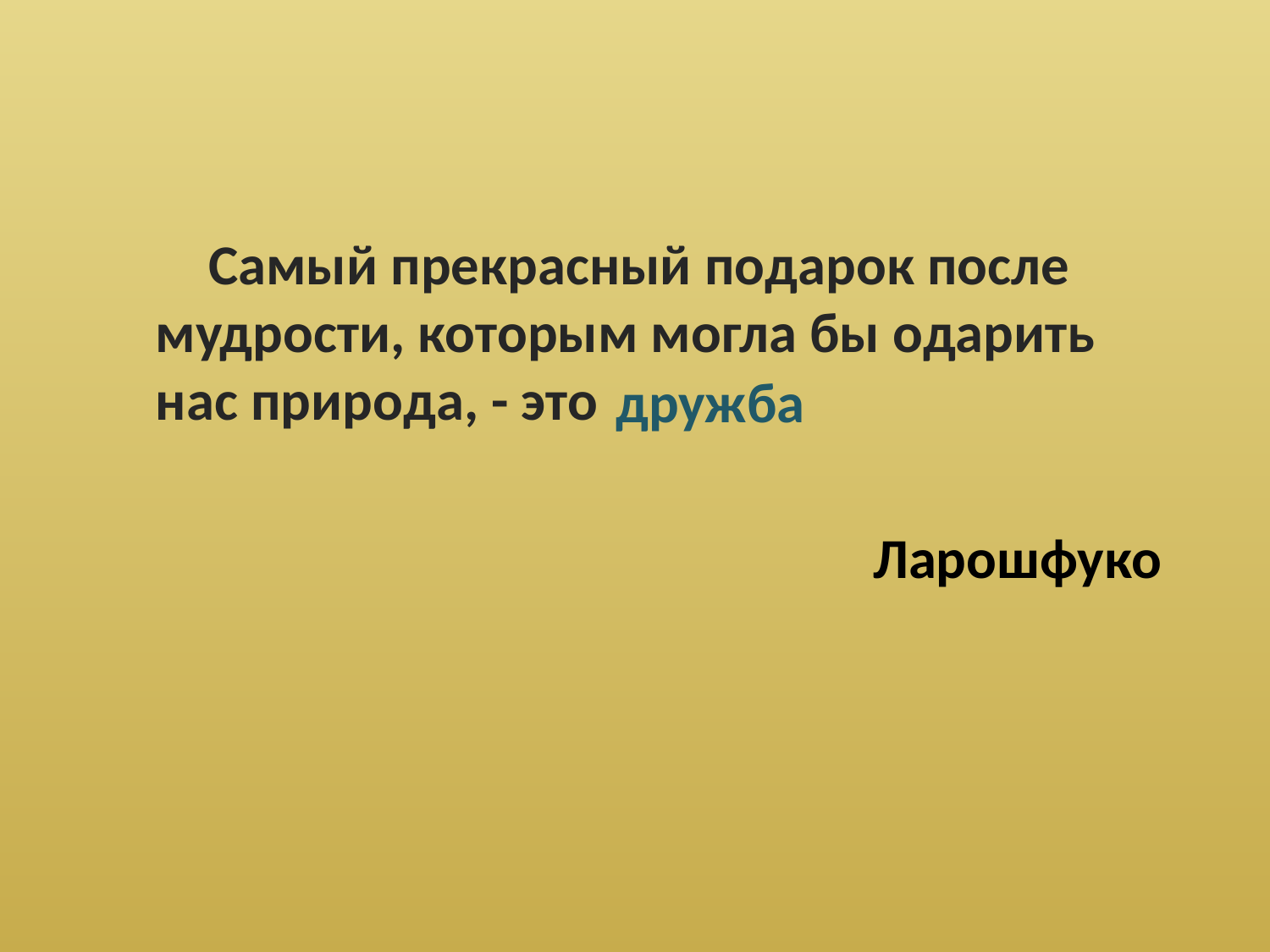

Самый прекрасный подарок после мудрости, которым могла бы одарить нас природа, - это

Ларошфуко

дружба